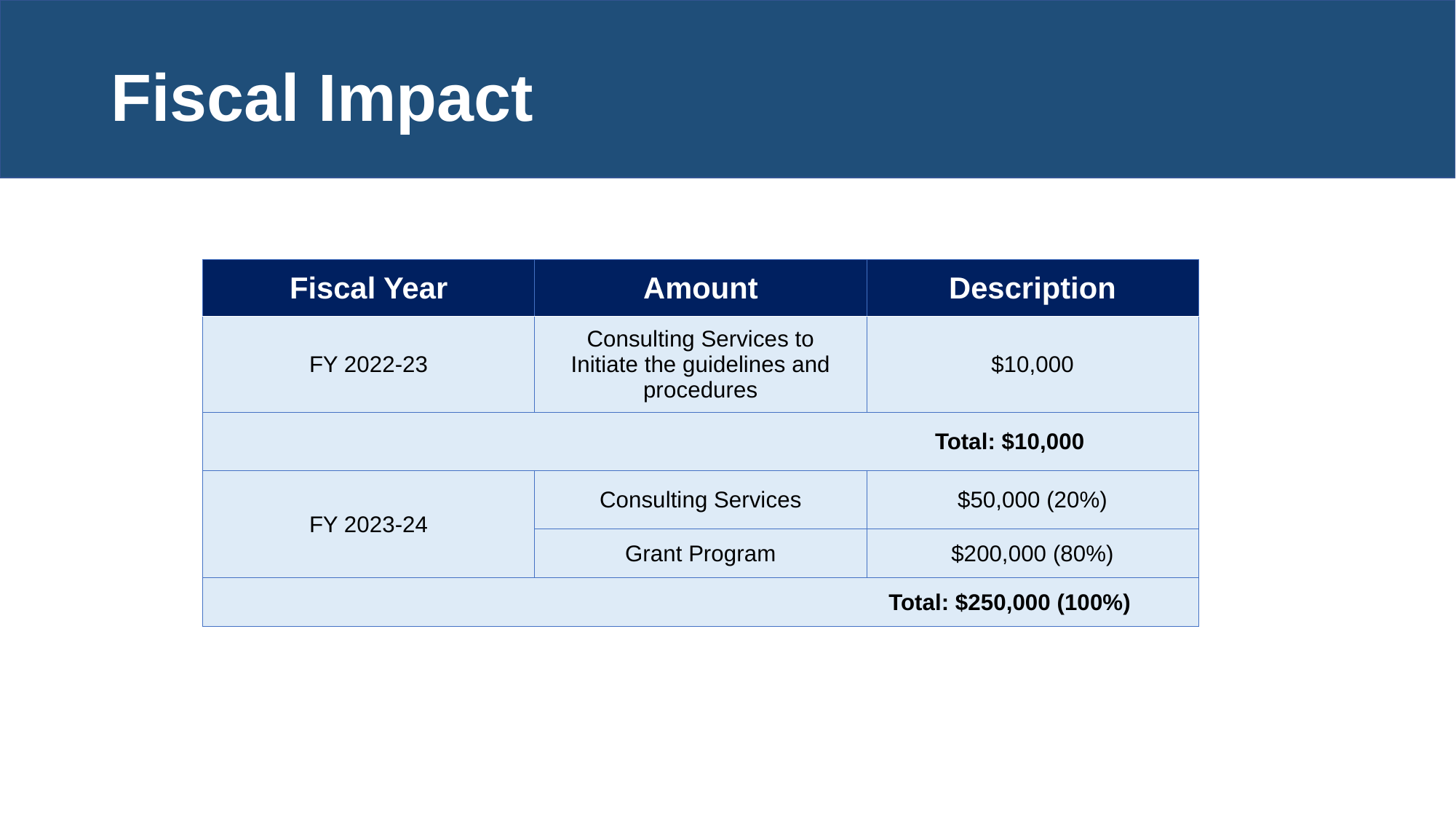

# Fiscal Impact
| Fiscal Year | Amount | Description |
| --- | --- | --- |
| FY 2022-23 | Consulting Services to Initiate the guidelines and procedures | $10,000 |
|  | Total: $10,000 |  |
| FY 2023-24 | Consulting Services | $50,000 (20%) |
| This grant will provide a grant of up to $25,000 for commercial building façade improvements with no matching requirements. | Grant Program | $200,000 (80%) |
|  | Total: $250,000 (100%) |  |